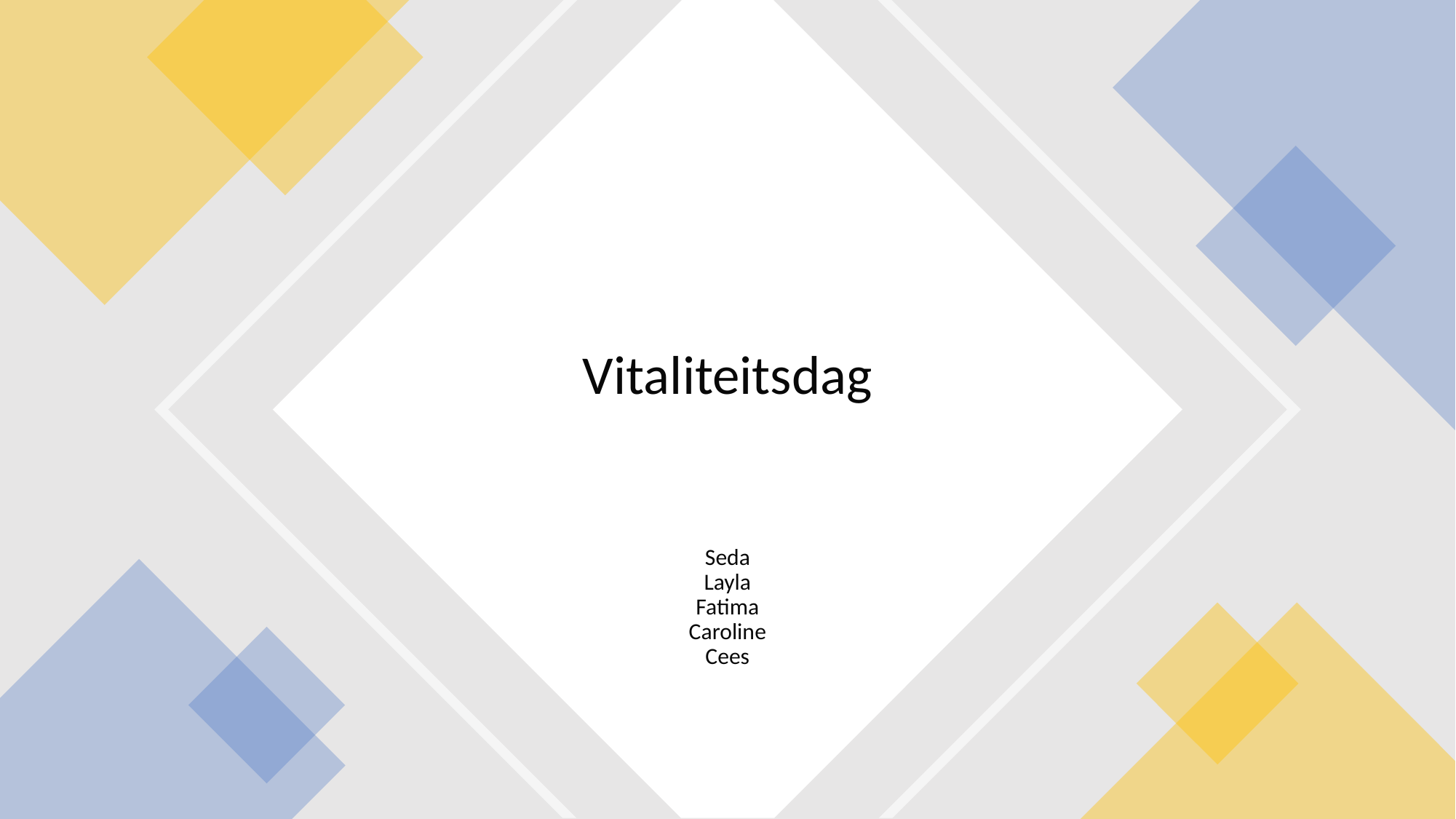

# Vitaliteitsdag
Seda
Layla
Fatima
Caroline
Cees